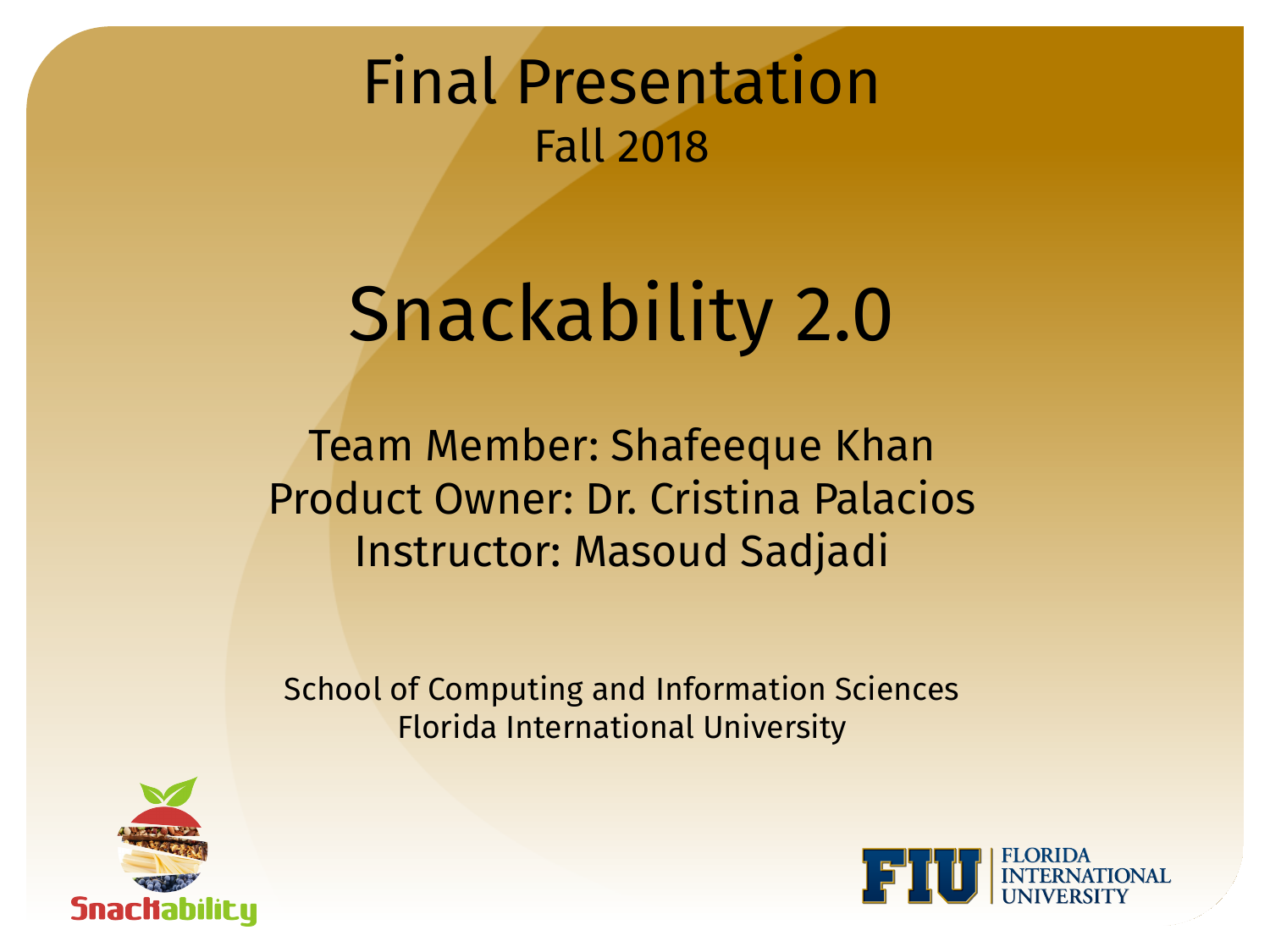

Final Presentation
Fall 2018
# Snackability 2.0

Team Member: Shafeeque Khan
Product Owner: Dr. Cristina Palacios
Instructor: Masoud Sadjadi
School of Computing and Information Sciences
Florida International University